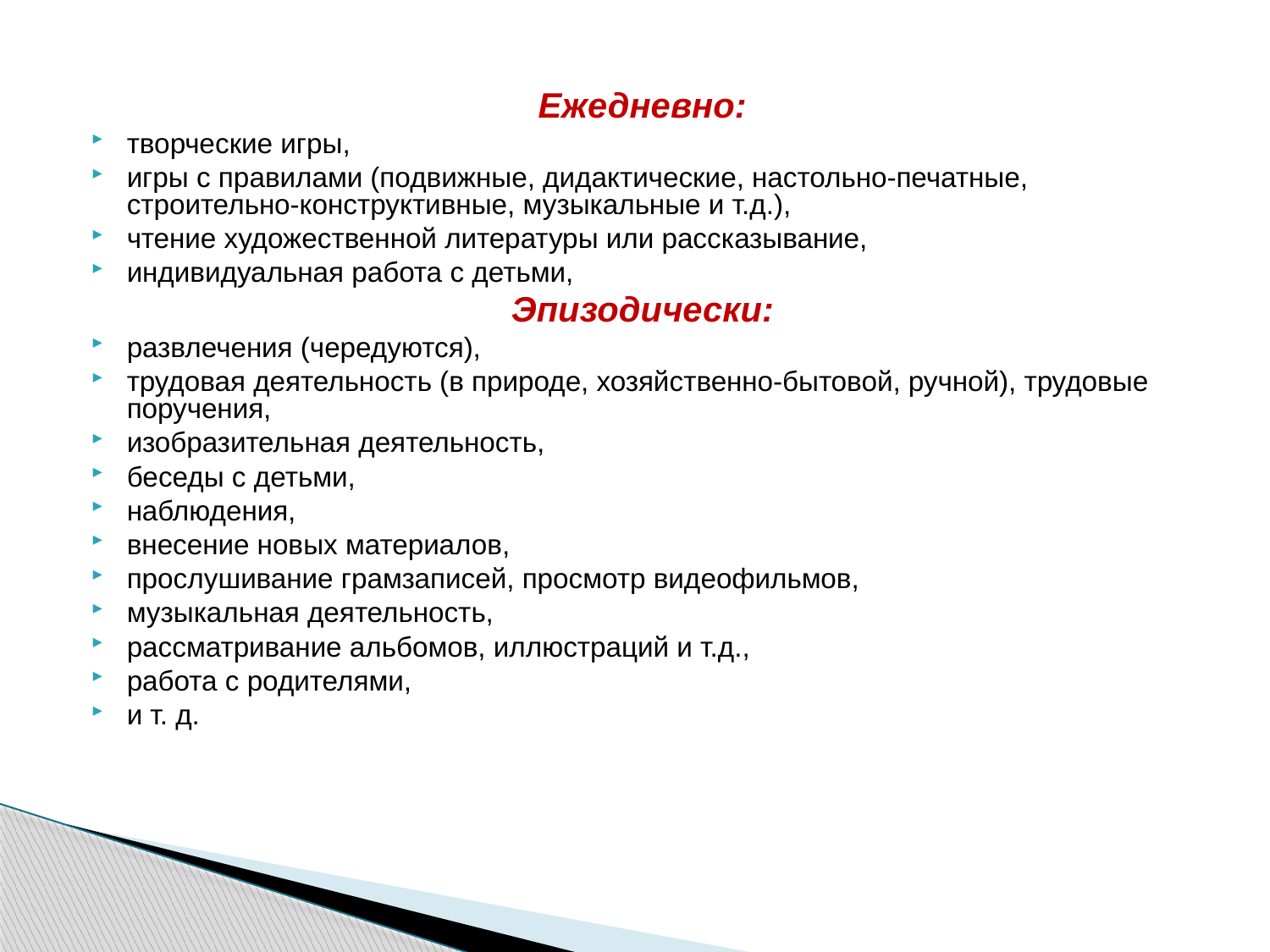

#
Ежедневно:
творческие игры,
игры с правилами (подвижные, дидактические, настольно-печатные, строительно-конструктивные, музыкальные и т.д.),
чтение художественной литературы или рассказывание,
индивидуальная работа с детьми,
Эпизодически:
развлечения (чередуются),
трудовая деятельность (в природе, хозяйственно-бытовой, ручной), трудовые поручения,
изобразительная деятельность,
беседы с детьми,
наблюдения,
внесение новых материалов,
прослушивание грамзаписей, просмотр видеофильмов,
музыкальная деятельность,
рассматривание альбомов, иллюстраций и т.д.,
работа с родителями,
и т. д.